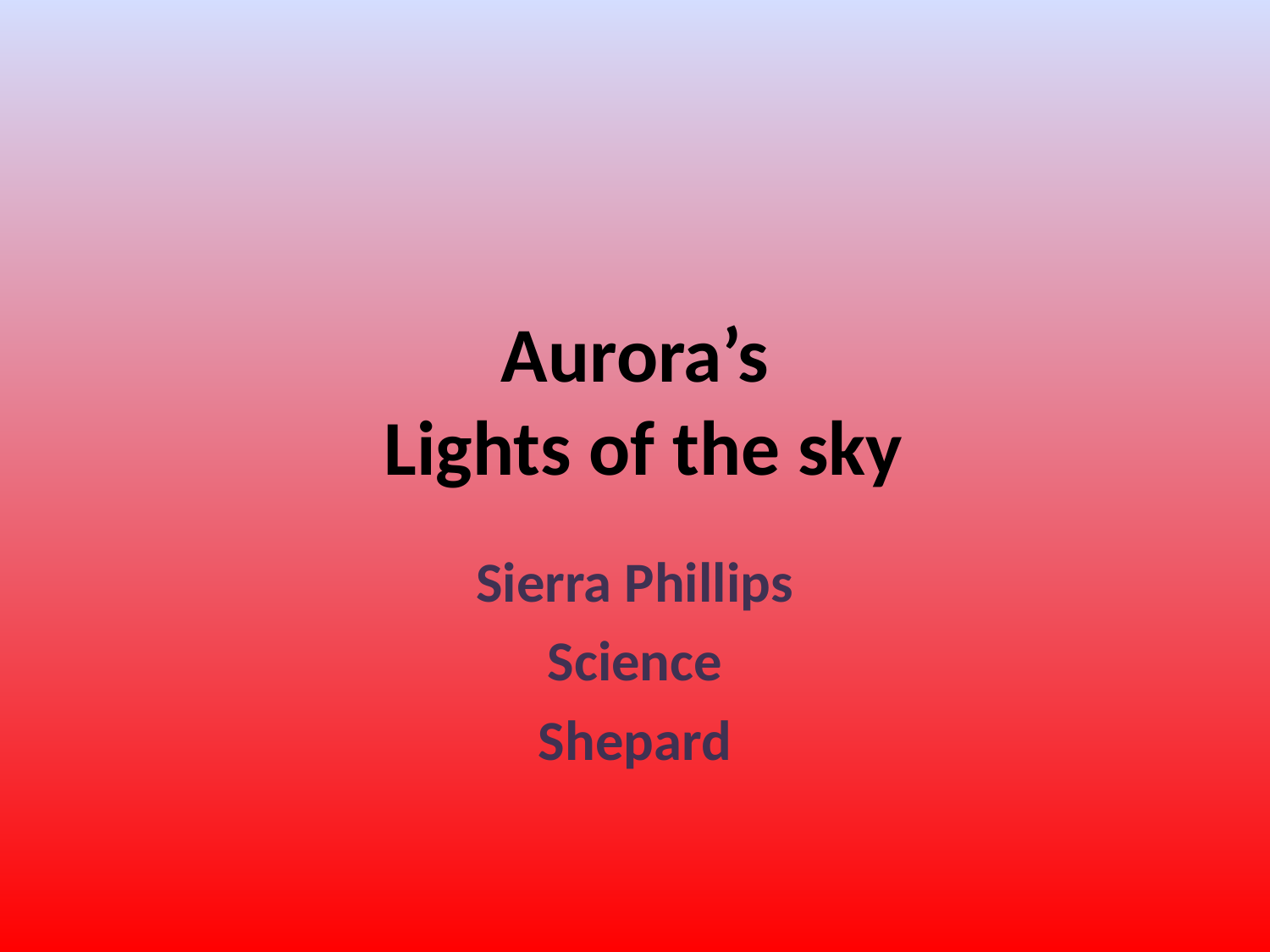

# Aurora’s Lights of the sky
Sierra Phillips
Science
Shepard